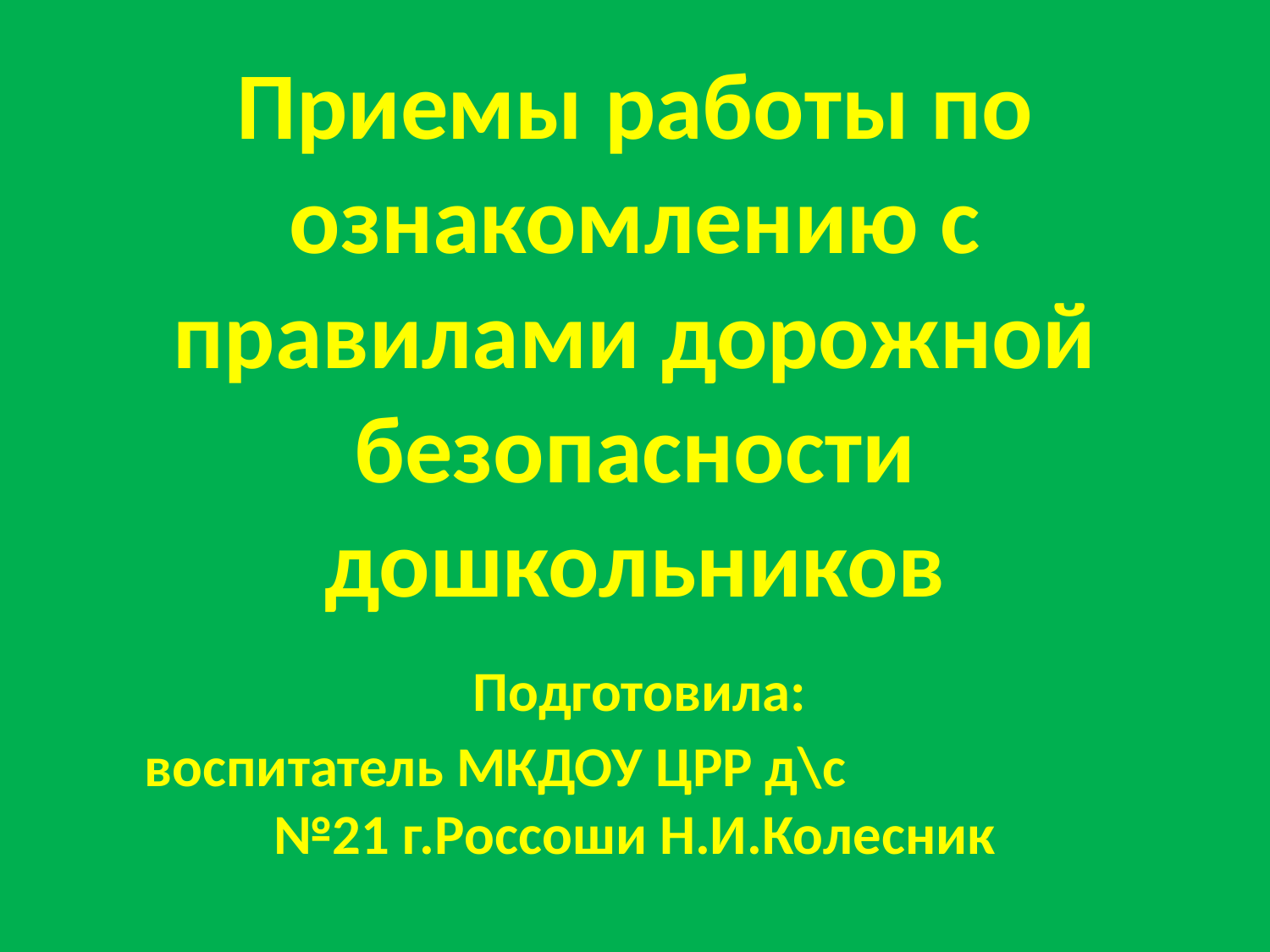

# Приемы работы по ознакомлению с правилами дорожной безопасности дошкольников Подготовила: воспитатель МКДОУ ЦРР д\с                       №21 г.Россоши Н.И.Колесник